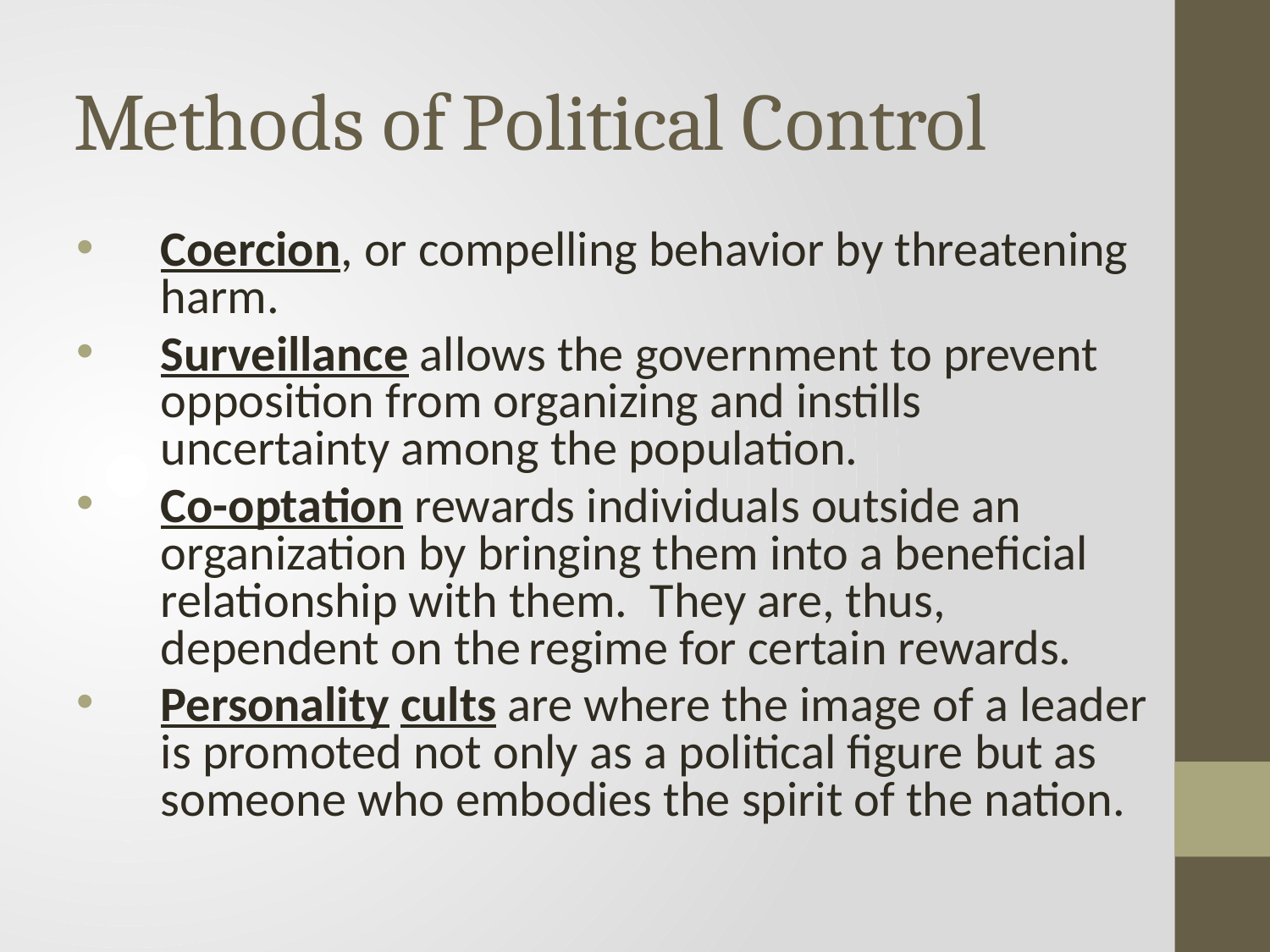

# Methods of Political Control
Coercion, or compelling behavior by threatening harm.
Surveillance allows the government to prevent opposition from organizing and instills uncertainty among the population.
Co-optation rewards individuals outside an organization by bringing them into a beneficial relationship with them.  They are, thus, dependent on the regime for certain rewards.
Personality cults are where the image of a leader is promoted not only as a political figure but as someone who embodies the spirit of the nation.